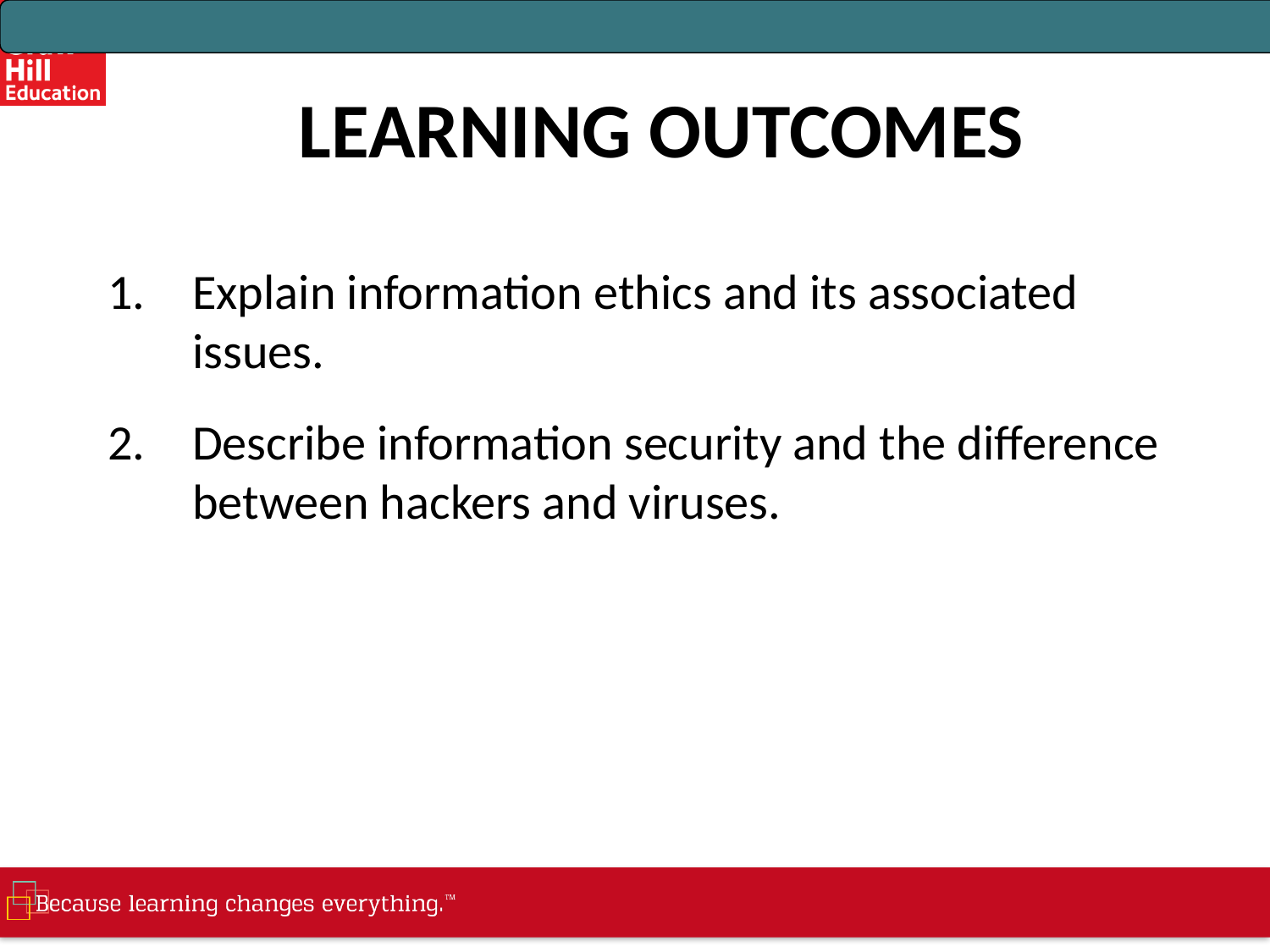

# LEARNING OUTCOMES
Explain information ethics and its associated issues.
Describe information security and the difference between hackers and viruses.